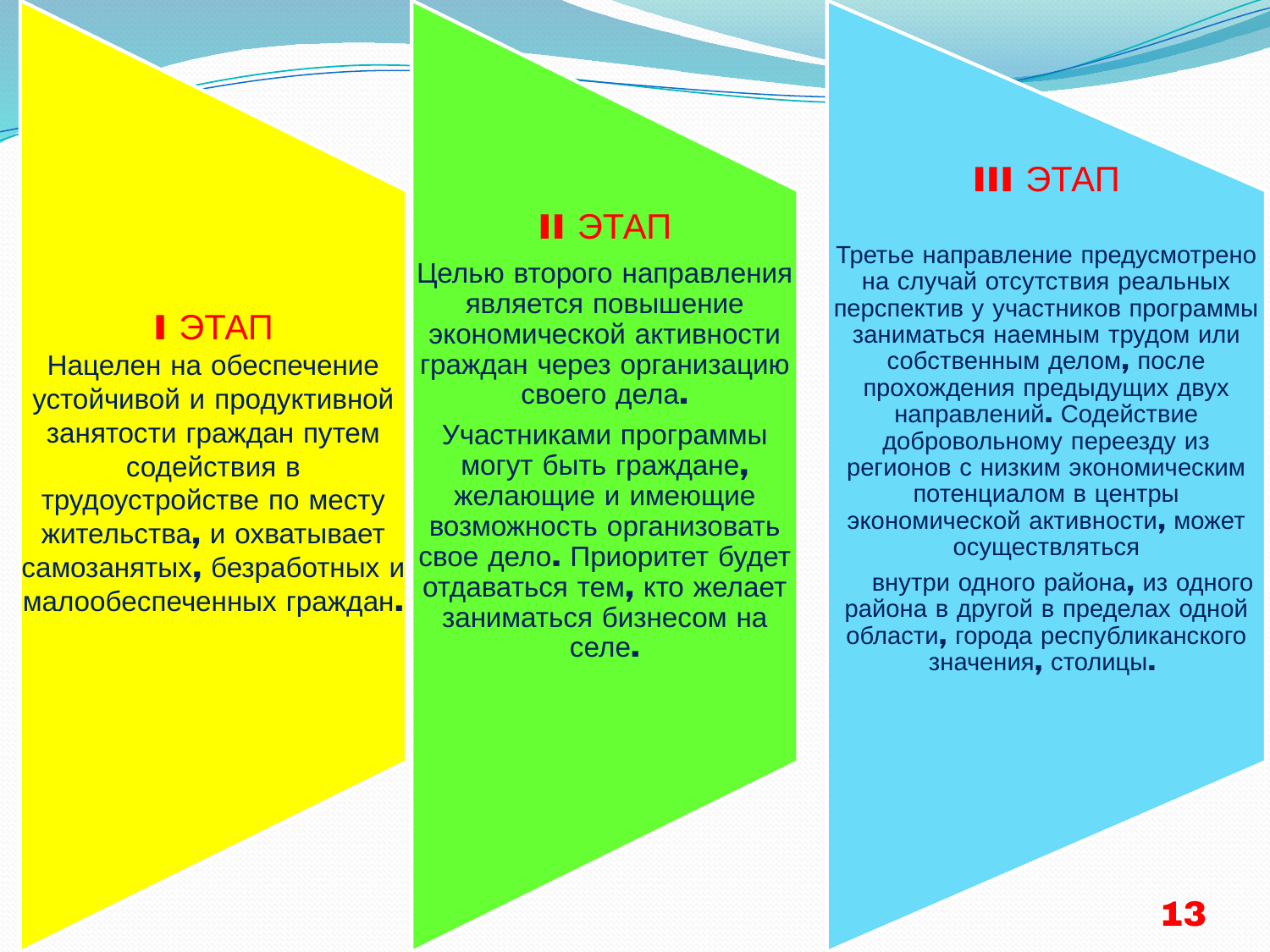

I ЭТАП
Нацелен на обеспечение устойчивой и продуктивной занятости граждан путем содействия в трудоустройстве по месту жительства, и охватывает самозанятых, безработных и малообеспеченных граждан.

II ЭТАП
Целью второго направления является повышение экономической активности граждан через организацию своего дела.
Участниками программы могут быть граждане, желающие и имеющие возможность организовать свое дело. Приоритет будет отдаваться тем, кто желает заниматься бизнесом на селе.

III ЭТАП

Третье направление предусмотрено на случай отсутствия реальных перспектив у участников программы заниматься наемным трудом или собственным делом, после прохождения предыдущих двух направлений. Содействие добровольному переезду из регионов с низким экономическим потенциалом в центры экономической активности, может осуществляться
    внутри одного района, из одного района в другой в пределах одной области, города республиканского значения, столицы.

13